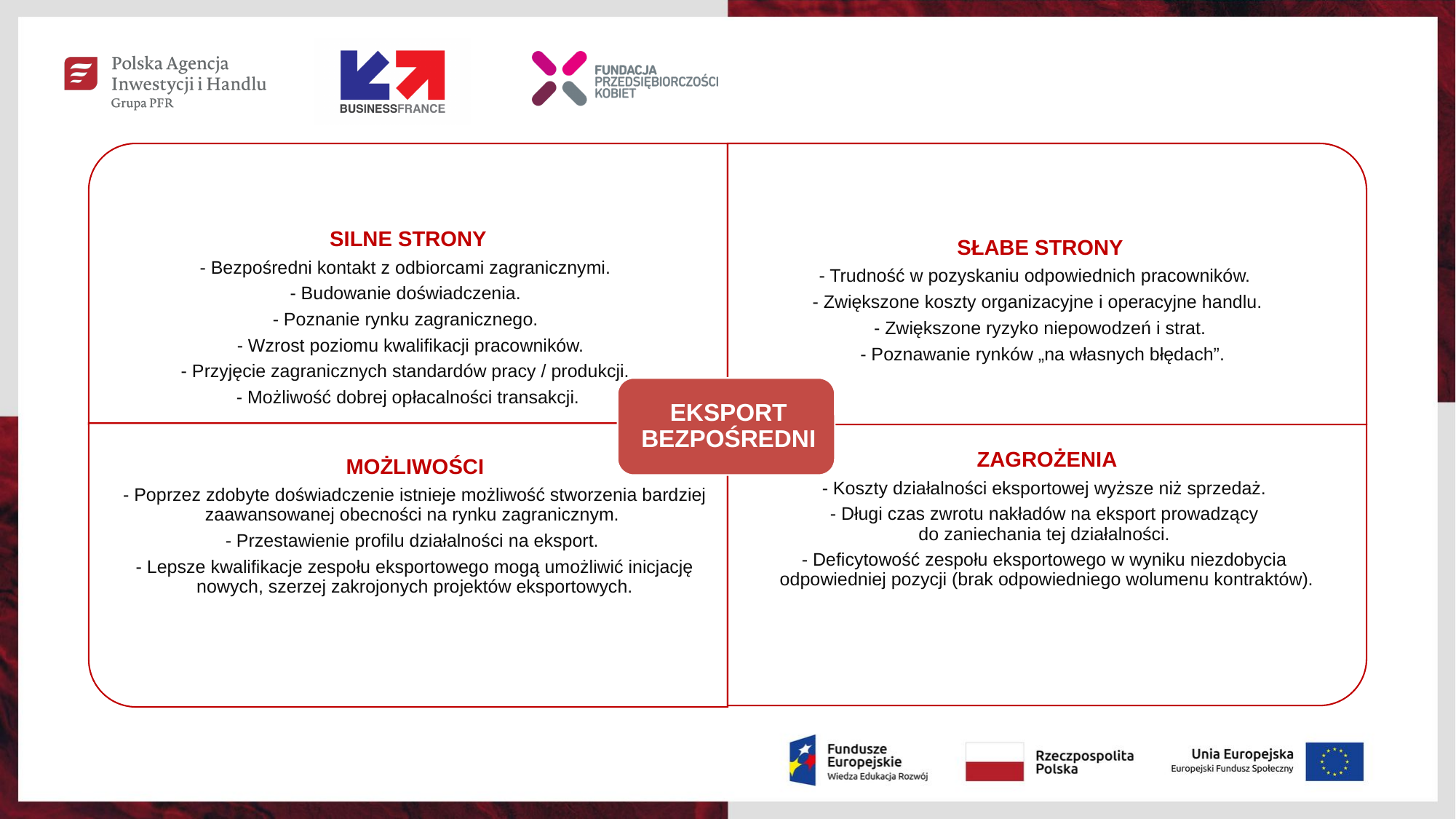

SILNE STRONY
- Bezpośredni kontakt z odbiorcami zagranicznymi.
- Budowanie doświadczenia.
- Poznanie rynku zagranicznego.
 - Wzrost poziomu kwalifikacji pracowników.
- Przyjęcie zagranicznych standardów pracy / produkcji.
- Możliwość dobrej opłacalności transakcji.

SŁABE STRONY
- Trudność w pozyskaniu odpowiednich pracowników.
- Zwiększone koszty organizacyjne i operacyjne handlu.
- Zwiększone ryzyko niepowodzeń i strat.
 - Poznawanie rynków „na własnych błędach”.
MOŻLIWOŚCI
- Poprzez zdobyte doświadczenie istnieje możliwość stworzenia bardziej zaawansowanej obecności na rynku zagranicznym.
- Przestawienie profilu działalności na eksport.
- Lepsze kwalifikacje zespołu eksportowego mogą umożliwić inicjację nowych, szerzej zakrojonych projektów eksportowych.

ZAGROŻENIA
- Koszty działalności eksportowej wyższe niż sprzedaż.
- Długi czas zwrotu nakładów na eksport prowadzący
do zaniechania tej działalności.
- Deficytowość zespołu eksportowego w wyniku niezdobycia
odpowiedniej pozycji (brak odpowiedniego wolumenu kontraktów).

EKSPORT BEZPOŚREDNI